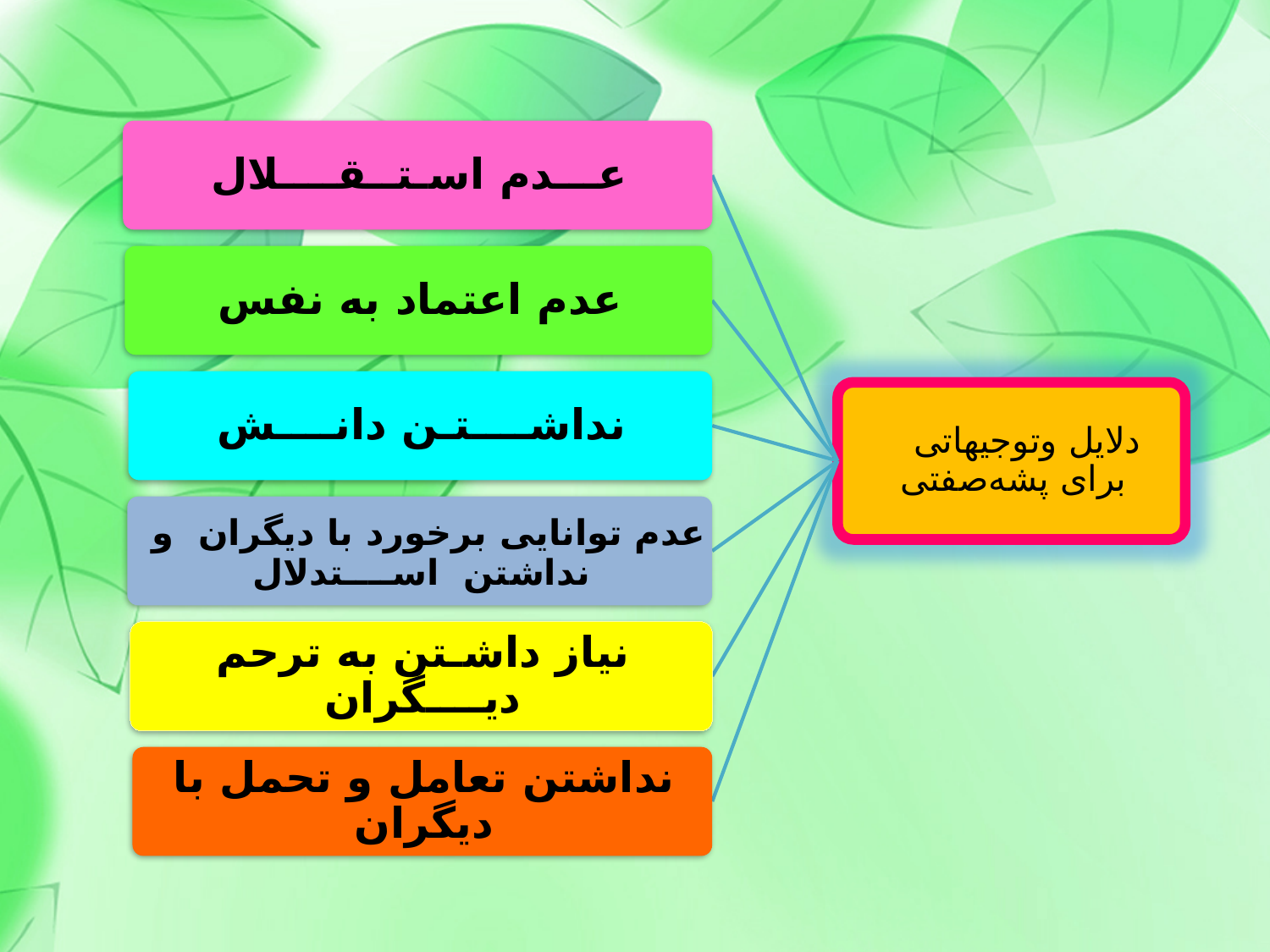

دلایل وتوجیهاتی برای پشه‌صفتی

عـــدم اسـتــقــــلال

عدم اعتماد به نفس

نداشــــتـن دانــــش

 عدم توانایی برخورد با دیگران  و نداشتن  اســــتدلال

نیاز داشـتن به ترحم دیــــگران

نداشتن تعامل و تحمل با دیگران